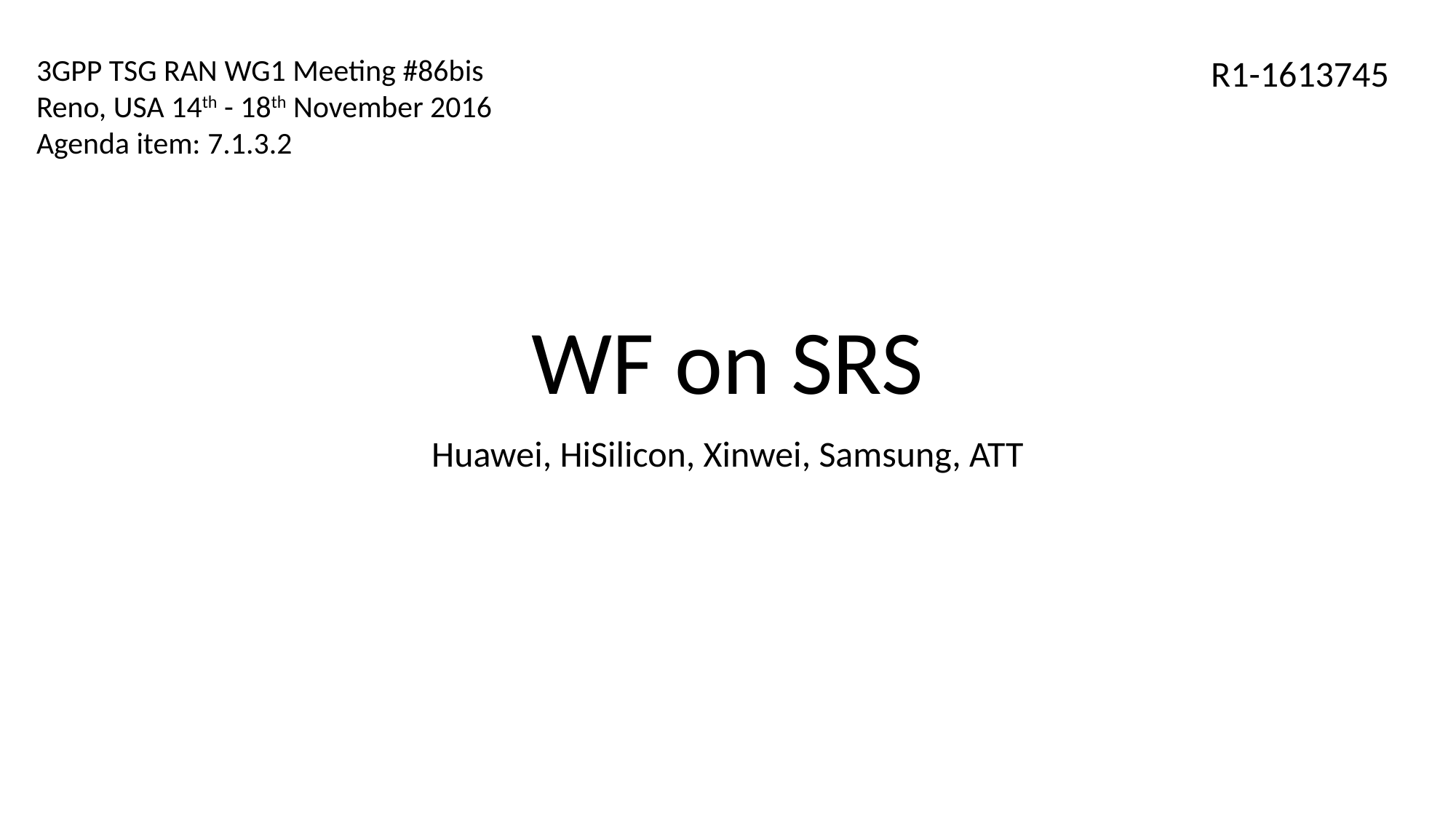

3GPP TSG RAN WG1 Meeting #86bis
Reno, USA 14th - 18th November 2016
Agenda item: 7.1.3.2
R1-1613745
# WF on SRS
Huawei, HiSilicon, Xinwei, Samsung, ATT